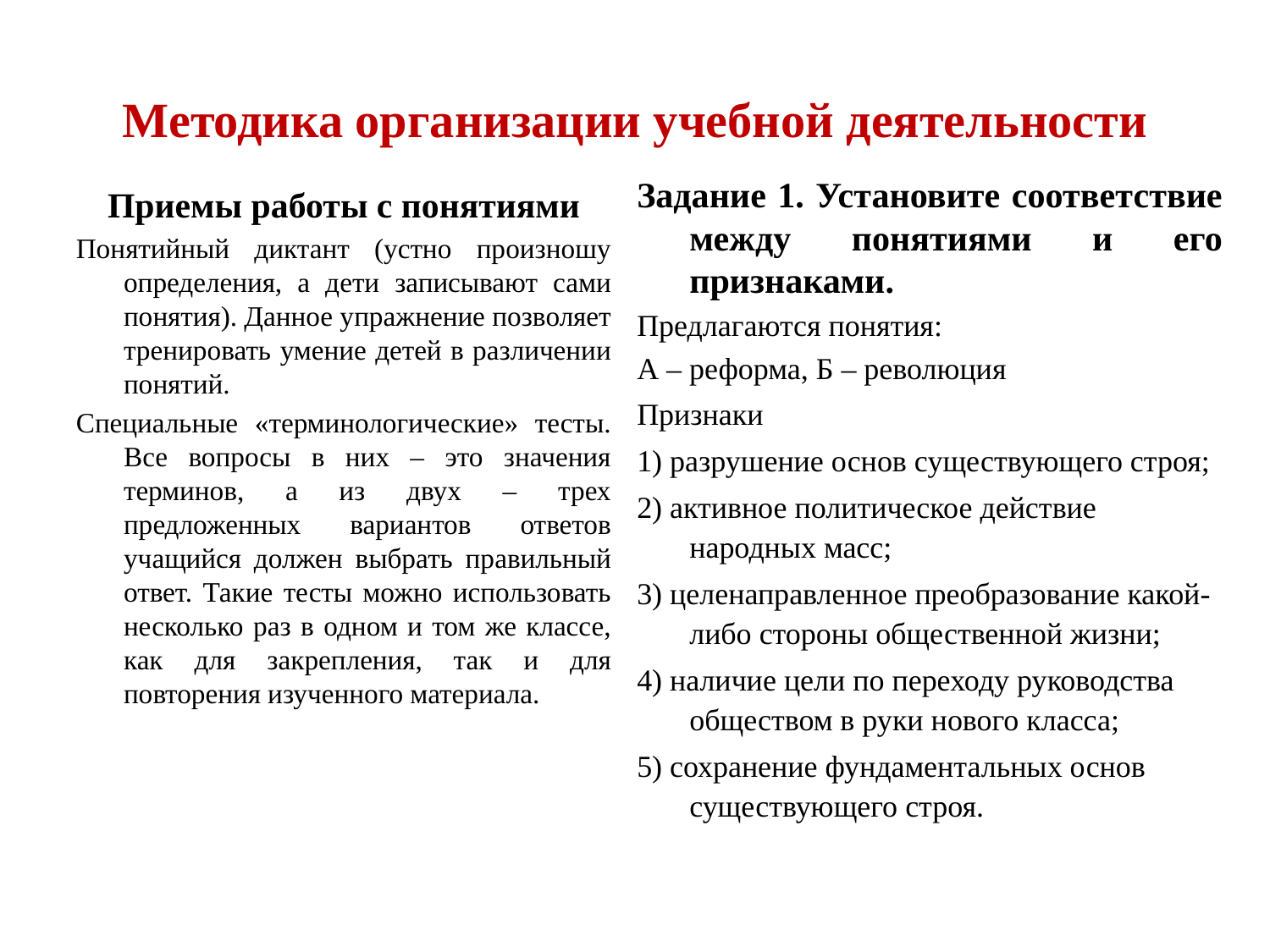

Методика организации учебной деятельности
Задание 1. Установите соответствие между понятиями и его признаками.
Предлагаются понятия:
А – реформа, Б – революция
Признаки
1) разрушение основ существующего строя;
2) активное политическое действие народных масс;
3) целенаправленное преобразование какой-либо стороны общественной жизни;
4) наличие цели по переходу руководства обществом в руки нового класса;
5) сохранение фундаментальных основ существующего строя.
Приемы работы с понятиями
Понятийный диктант (устно произношу определения, а дети записывают сами понятия). Данное упражнение позволяет тренировать умение детей в различении понятий.
Специальные «терминологические» тесты. Все вопросы в них – это значения терминов, а из двух – трех предложенных вариантов ответов учащийся должен выбрать правильный ответ. Такие тесты можно использовать несколько раз в одном и том же классе, как для закрепления, так и для повторения изученного материала.